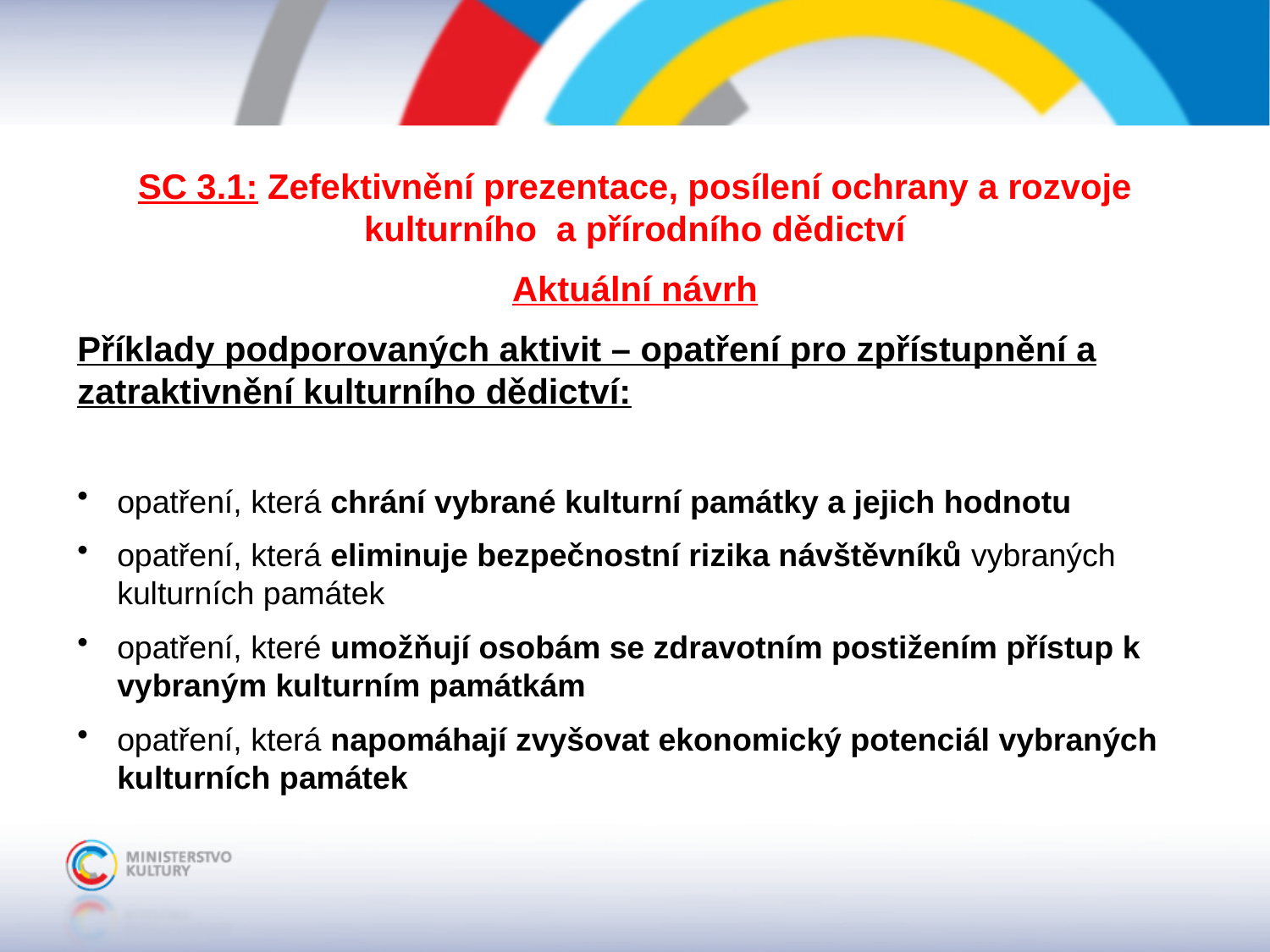

SC 3.1: Zefektivnění prezentace, posílení ochrany a rozvoje kulturního  a přírodního dědictví
Aktuální návrh
Příklady podporovaných aktivit – opatření pro zpřístupnění a zatraktivnění kulturního dědictví:

opatření, která chrání vybrané kulturní památky a jejich hodnotu
opatření, která eliminuje bezpečnostní rizika návštěvníků vybraných kulturních památek
opatření, které umožňují osobám se zdravotním postižením přístup k vybraným kulturním památkám
opatření, která napomáhají zvyšovat ekonomický potenciál vybraných kulturních památek